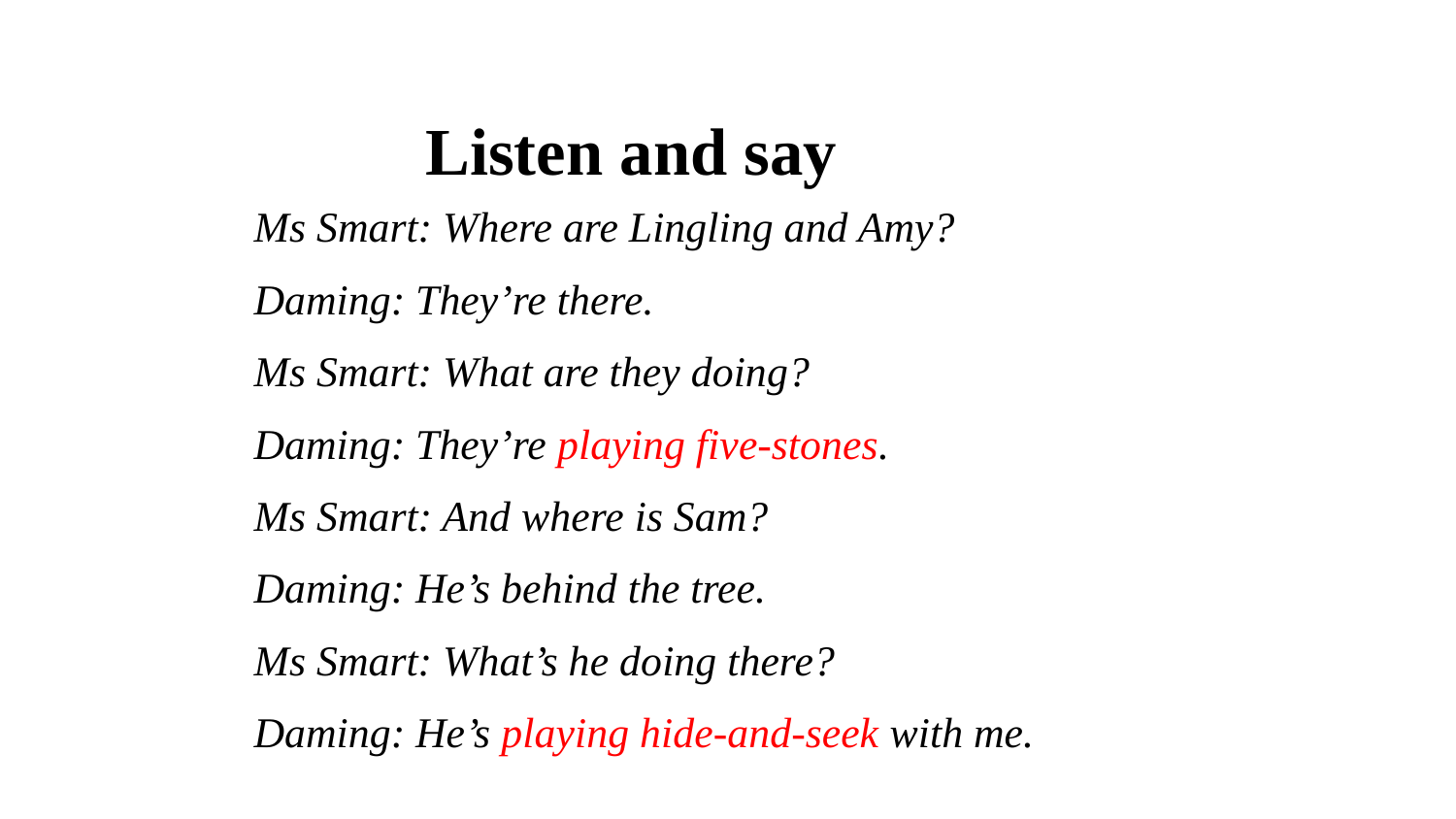

Listen and say
Ms Smart: Where are Lingling and Amy?
Daming: They’re there.
Ms Smart: What are they doing?
Daming: They’re playing five-stones.
Ms Smart: And where is Sam?
Daming: He’s behind the tree.
Ms Smart: What’s he doing there?
Daming: He’s playing hide-and-seek with me.